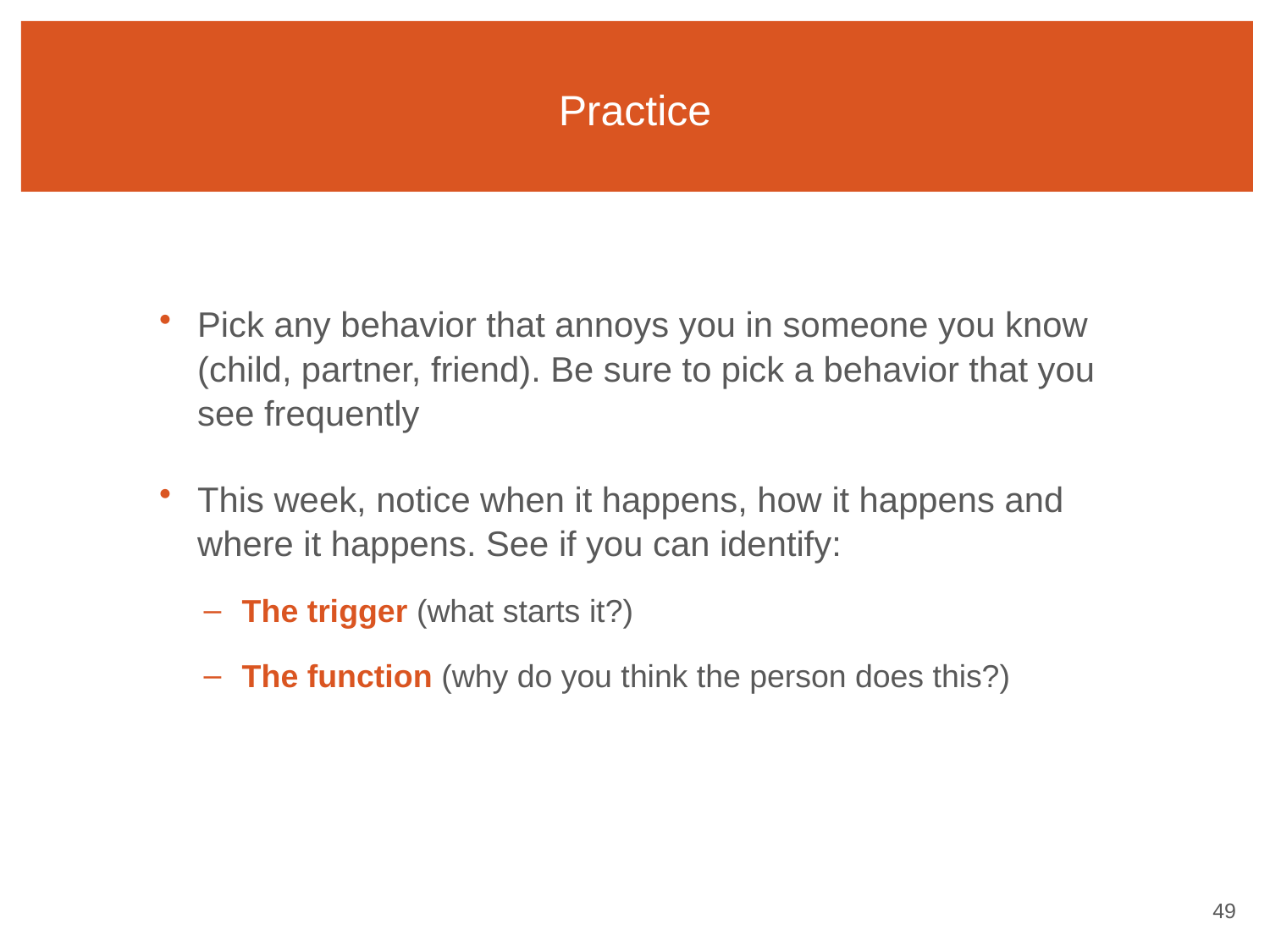

# Practice
Pick any behavior that annoys you in someone you know (child, partner, friend). Be sure to pick a behavior that you see frequently
This week, notice when it happens, how it happens and where it happens. See if you can identify:
The trigger (what starts it?)
The function (why do you think the person does this?)
49